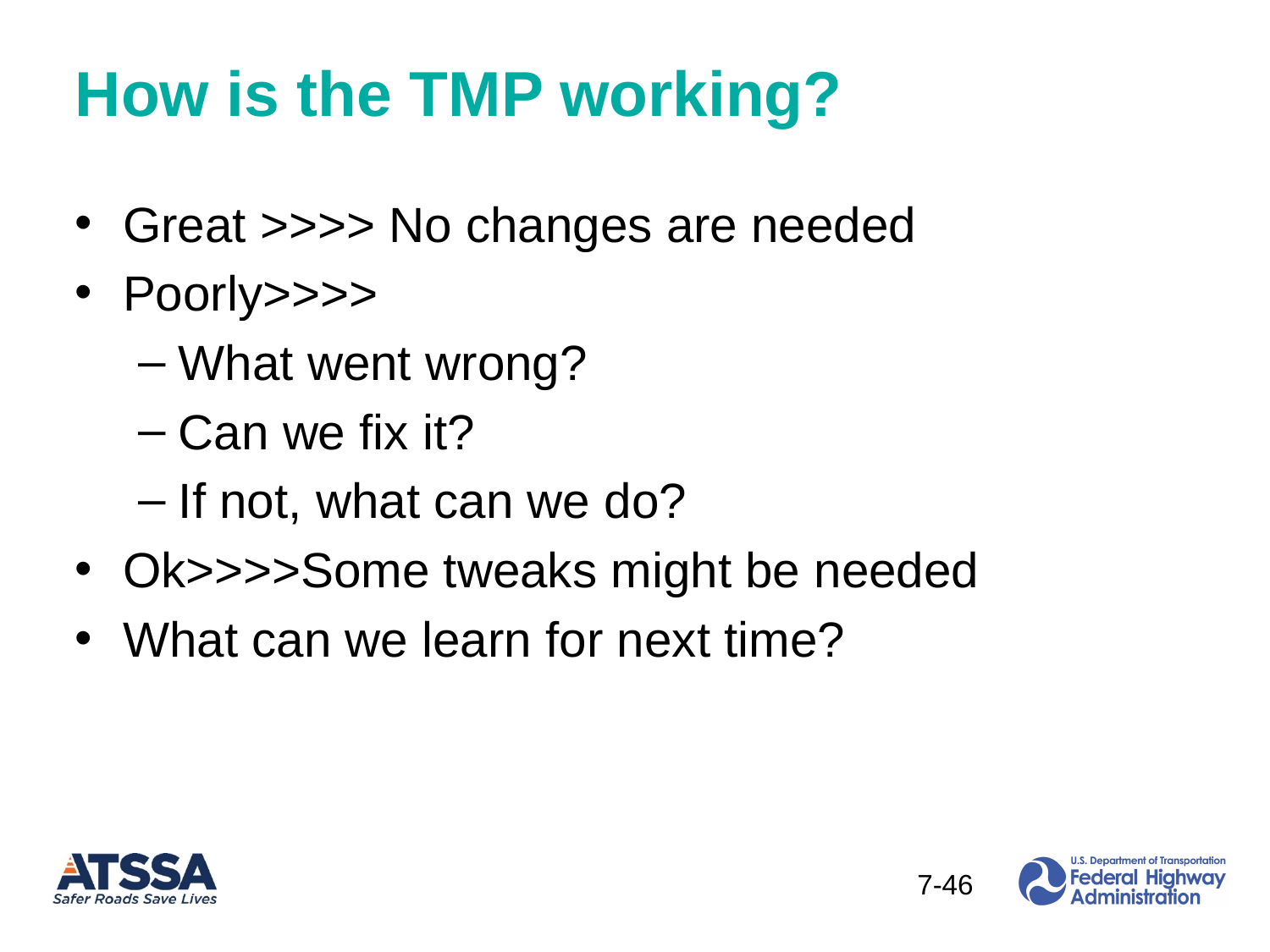

# How is the TMP working?
Great >>>> No changes are needed
Poorly>>>>
What went wrong?
Can we fix it?
If not, what can we do?
Ok>>>>Some tweaks might be needed
What can we learn for next time?